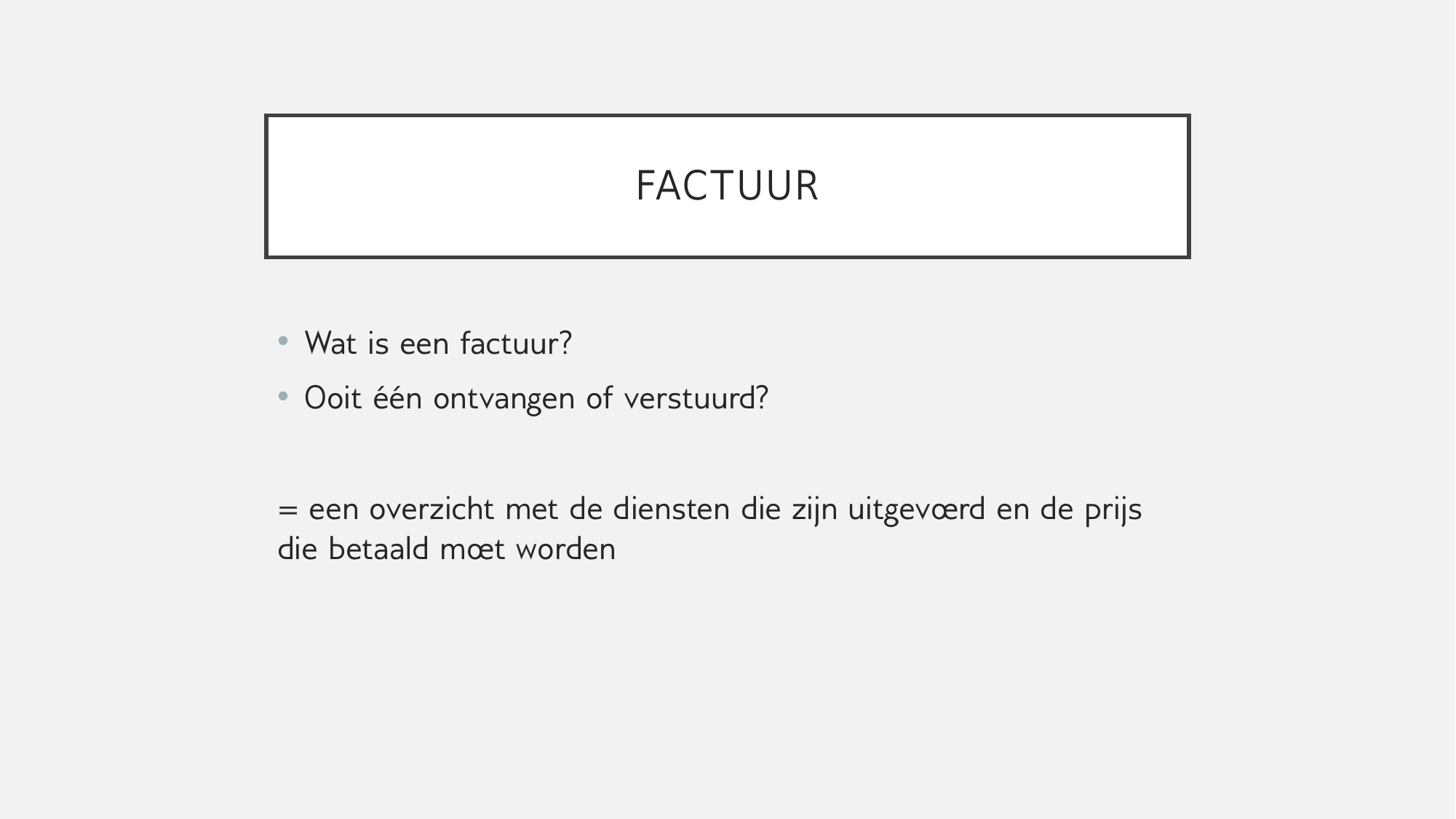

# Factuur
Wat is een factuur?
Ooit één ontvangen of verstuurd?

= een overzicht met de diensten die zijn uitgevoerd en de prijs die betaald moet worden